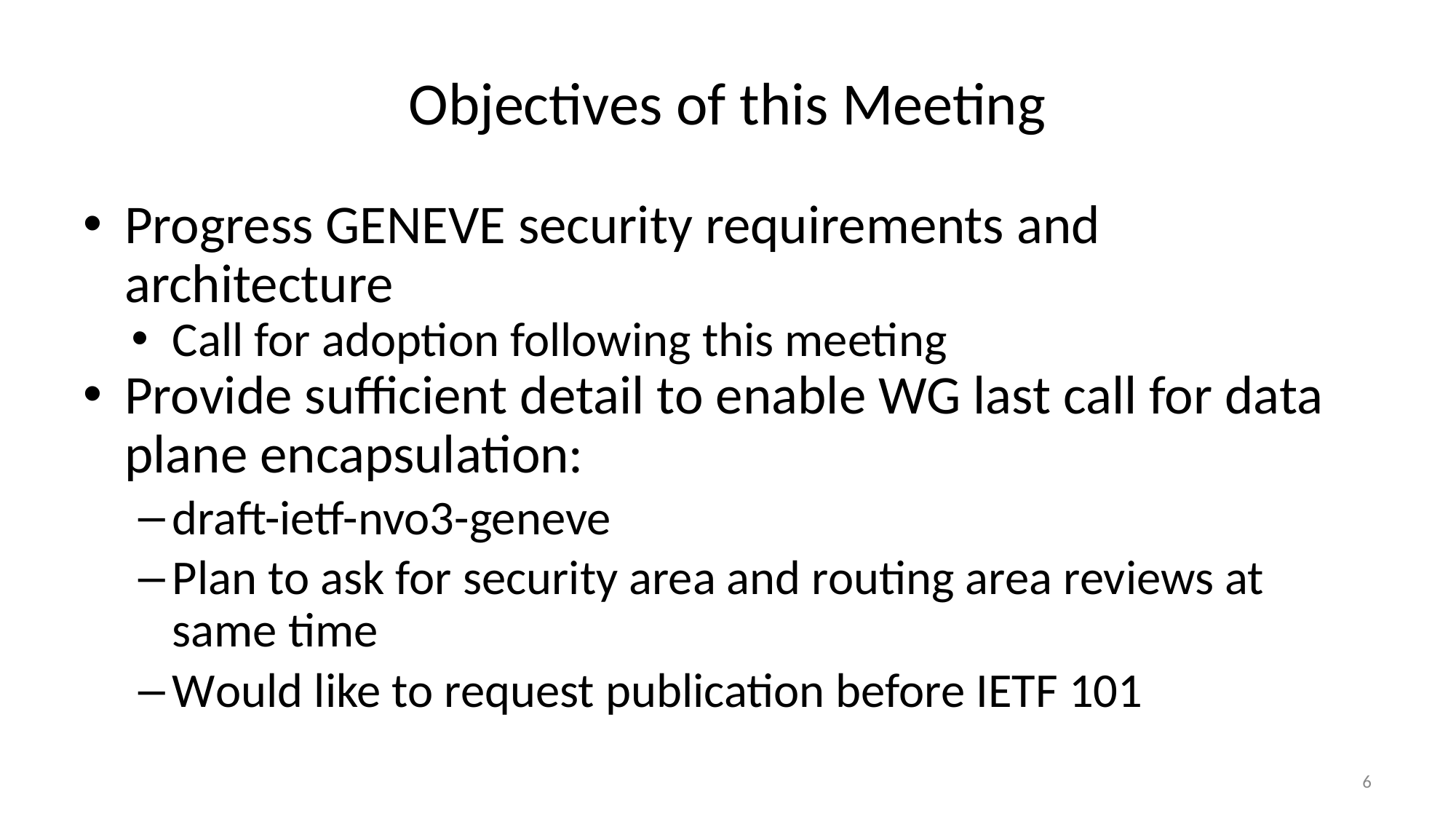

# Objectives of this Meeting
Progress GENEVE security requirements and architecture
Call for adoption following this meeting
Provide sufficient detail to enable WG last call for data plane encapsulation:
draft-ietf-nvo3-geneve
Plan to ask for security area and routing area reviews at same time
Would like to request publication before IETF 101
6